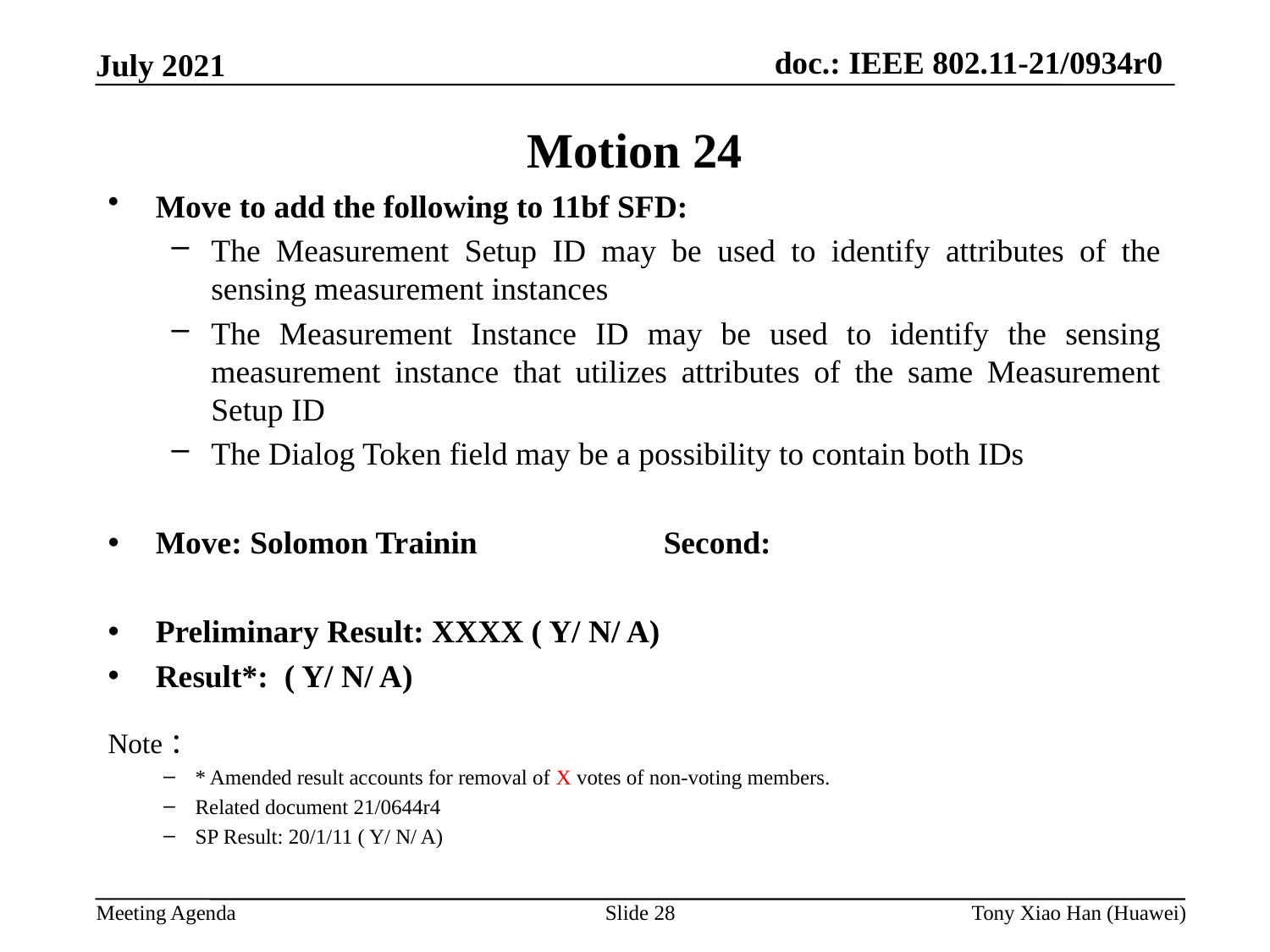

Motion 24
Move to add the following to 11bf SFD:
The Measurement Setup ID may be used to identify attributes of the sensing measurement instances
The Measurement Instance ID may be used to identify the sensing measurement instance that utilizes attributes of the same Measurement Setup ID
The Dialog Token field may be a possibility to contain both IDs

Move: Solomon Trainin		Second:

Preliminary Result: XXXX ( Y/ N/ A)
Result*:  ( Y/ N/ A)

Note：
* Amended result accounts for removal of X votes of non-voting members.
Related document 21/0644r4
SP Result: 20/1/11 ( Y/ N/ A)

Slide 28
Tony Xiao Han (Huawei)